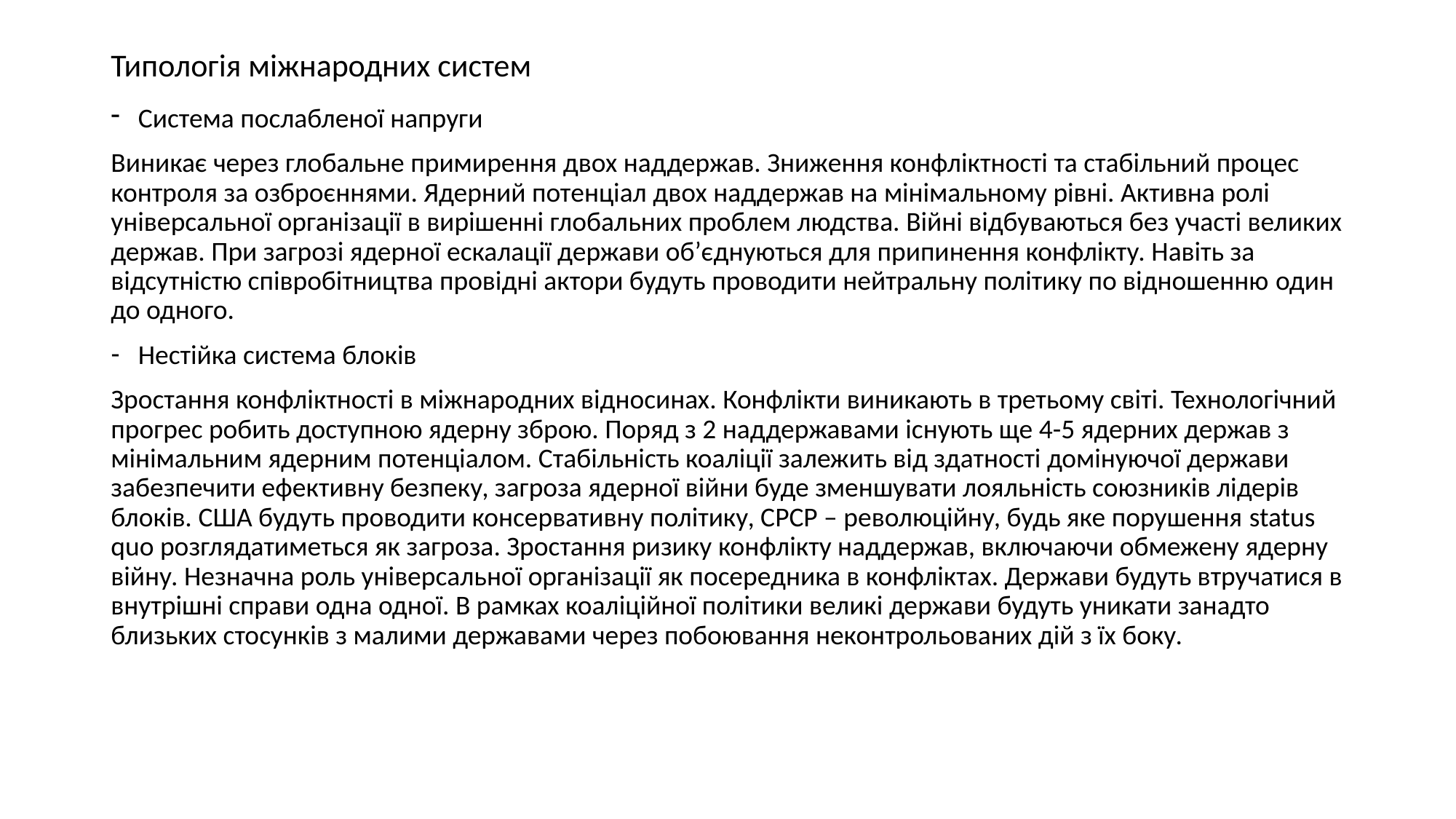

# Типологія міжнародних систем
Система послабленої напруги
Виникає через глобальне примирення двох наддержав. Зниження конфліктності та стабільний процес контроля за озброєннями. Ядерний потенціал двох наддержав на мінімальному рівні. Активна ролі універсальної організації в вирішенні глобальних проблем людства. Війні відбуваються без участі великих держав. При загрозі ядерної ескалації держави об’єднуються для припинення конфлікту. Навіть за відсутністю співробітництва провідні актори будуть проводити нейтральну політику по відношенню один до одного.
Нестійка система блоків
Зростання конфліктності в міжнародних відносинах. Конфлікти виникають в третьому світі. Технологічний прогрес робить доступною ядерну зброю. Поряд з 2 наддержавами існують ще 4-5 ядерних держав з мінімальним ядерним потенціалом. Стабільність коаліції залежить від здатності домінуючої держави забезпечити ефективну безпеку, загроза ядерної війни буде зменшувати лояльність союзників лідерів блоків. США будуть проводити консервативну політику, СРСР – революційну, будь яке порушення status quo розглядатиметься як загроза. Зростання ризику конфлікту наддержав, включаючи обмежену ядерну війну. Незначна роль універсальної організації як посередника в конфліктах. Держави будуть втручатися в внутрішні справи одна одної. В рамках коаліційної політики великі держави будуть уникати занадто близьких стосунків з малими державами через побоювання неконтрольованих дій з їх боку.